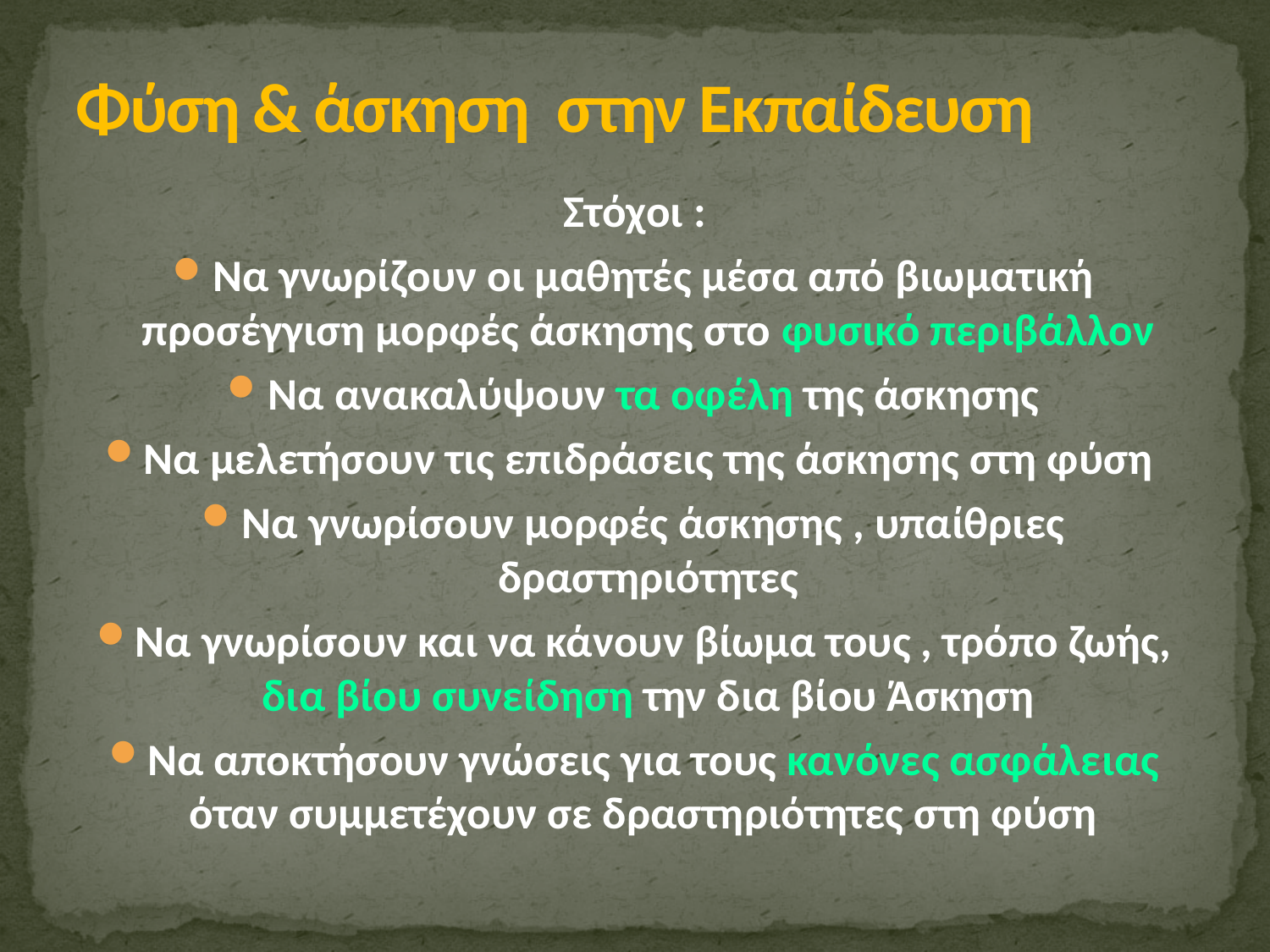

# Φύση & άσκηση  στην Εκπαίδευση
Στόχοι :
Να γνωρίζουν οι μαθητές μέσα από βιωματική προσέγγιση μορφές άσκησης στο φυσικό περιβάλλον
Να ανακαλύψουν τα οφέλη της άσκησης
Να μελετήσουν τις επιδράσεις της άσκησης στη φύση
Να γνωρίσουν μορφές άσκησης , υπαίθριες δραστηριότητες
Να γνωρίσουν και να κάνουν βίωμα τους , τρόπο ζωής, δια βίου συνείδηση την δια βίου Άσκηση
Να αποκτήσουν γνώσεις για τους κανόνες ασφάλειας όταν συμμετέχουν σε δραστηριότητες στη φύση